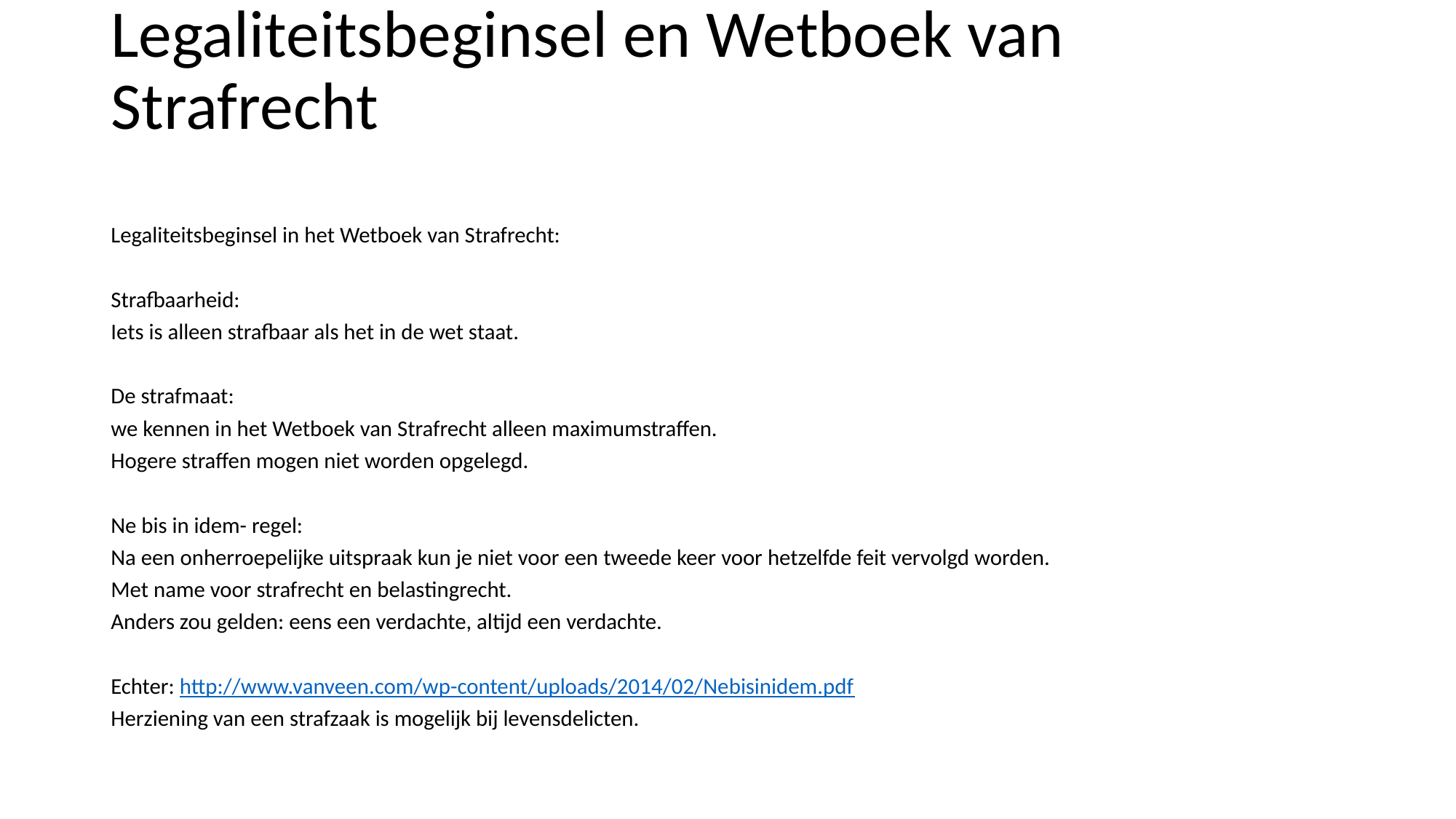

# Legaliteitsbeginsel en Wetboek van Strafrecht
Legaliteitsbeginsel in het Wetboek van Strafrecht:

Strafbaarheid:
Iets is alleen strafbaar als het in de wet staat.

De strafmaat:
we kennen in het Wetboek van Strafrecht alleen maximumstraffen.
Hogere straffen mogen niet worden opgelegd.

Ne bis in idem- regel:
Na een onherroepelijke uitspraak kun je niet voor een tweede keer voor hetzelfde feit vervolgd worden.
Met name voor strafrecht en belastingrecht.
Anders zou gelden: eens een verdachte, altijd een verdachte.

Echter: http://www.vanveen.com/wp-content/uploads/2014/02/Nebisinidem.pdf
Herziening van een strafzaak is mogelijk bij levensdelicten.